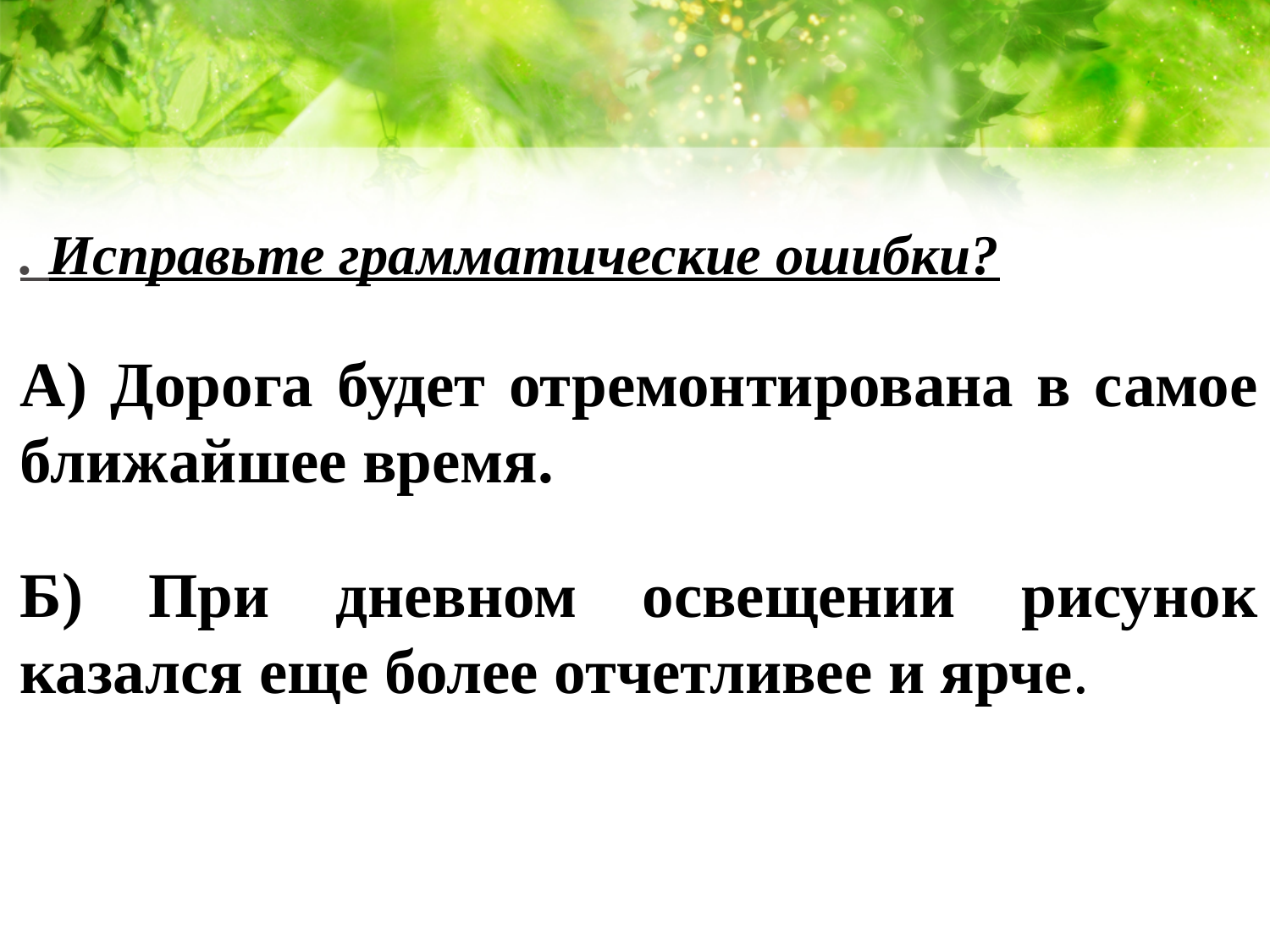

#
. Исправьте грамматические ошибки?

А) Дорога будет отремонтирована в самое ближайшее время.

Б) При дневном освещении рисунок казался еще более отчетливее и ярче.